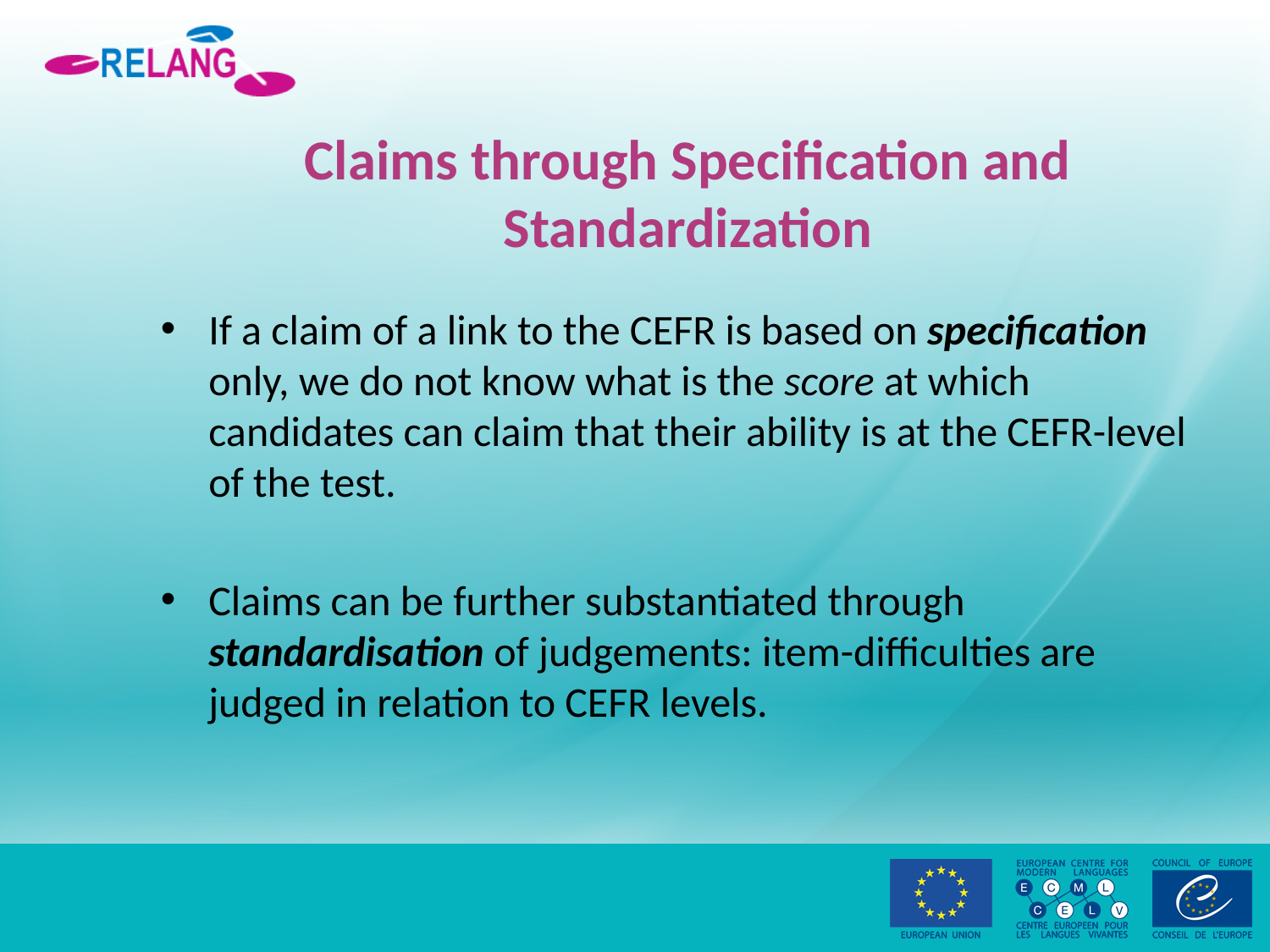

# Claims through Specification and Standardization
If a claim of a link to the CEFR is based on specification only, we do not know what is the score at which candidates can claim that their ability is at the CEFR-level of the test.

Claims can be further substantiated through standardisation of judgements: item-difficulties are judged in relation to CEFR levels.